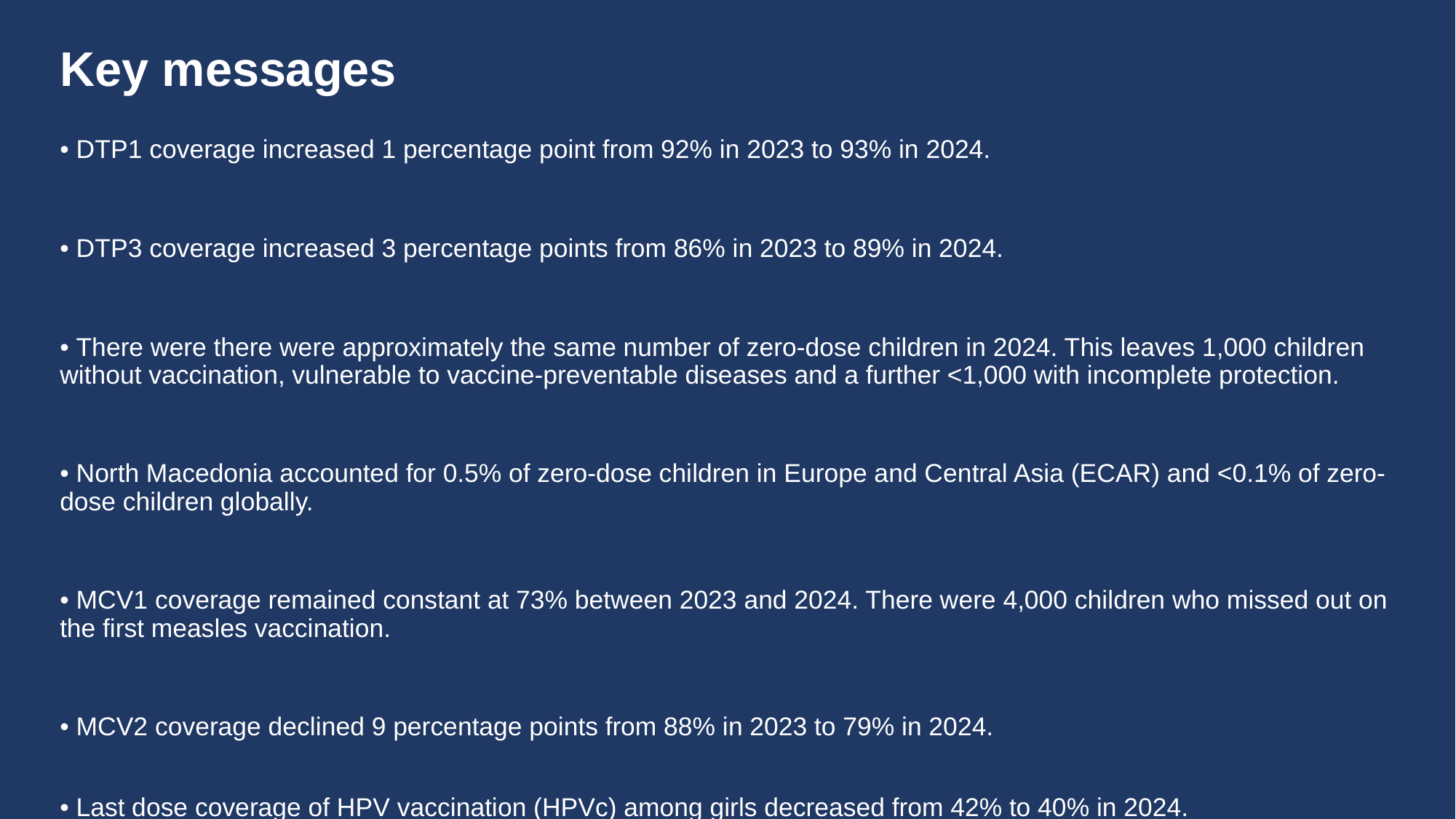

# Key messages
• DTP1 coverage increased 1 percentage point from 92% in 2023 to 93% in 2024.

• DTP3 coverage increased 3 percentage points from 86% in 2023 to 89% in 2024.

• There were there were approximately the same number of zero-dose children in 2024. This leaves 1,000 children without vaccination, vulnerable to vaccine-preventable diseases and a further <1,000 with incomplete protection.

• North Macedonia accounted for 0.5% of zero-dose children in Europe and Central Asia (ECAR) and <0.1% of zero-dose children globally.

• MCV1 coverage remained constant at 73% between 2023 and 2024. There were 4,000 children who missed out on the first measles vaccination.

• MCV2 coverage declined 9 percentage points from 88% in 2023 to 79% in 2024.

• Last dose coverage of HPV vaccination (HPVc) among girls decreased from 42% to 40% in 2024.